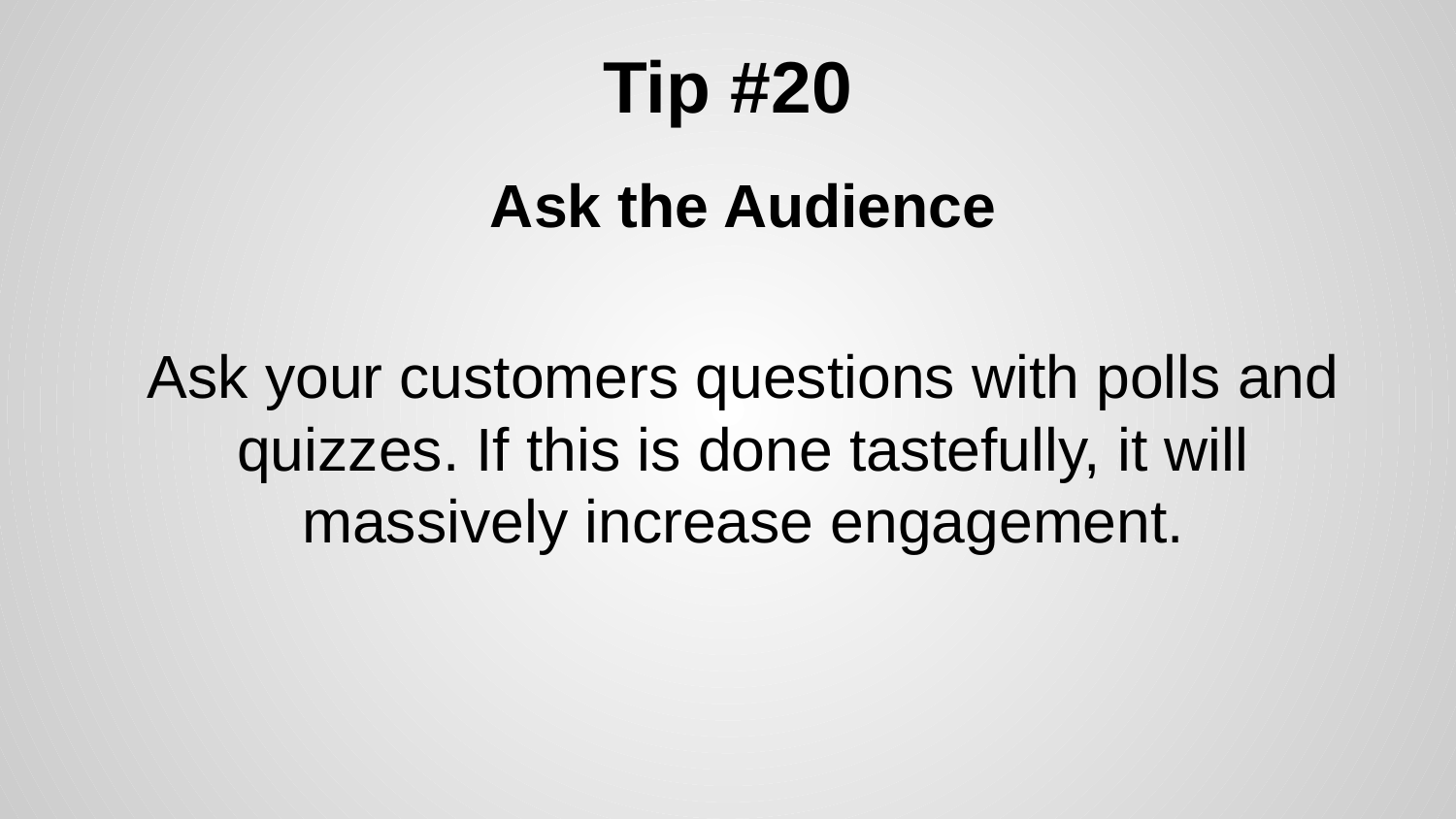

# Tip #20

Ask the Audience

Ask your customers questions with polls and quizzes. If this is done tastefully, it will massively increase engagement.